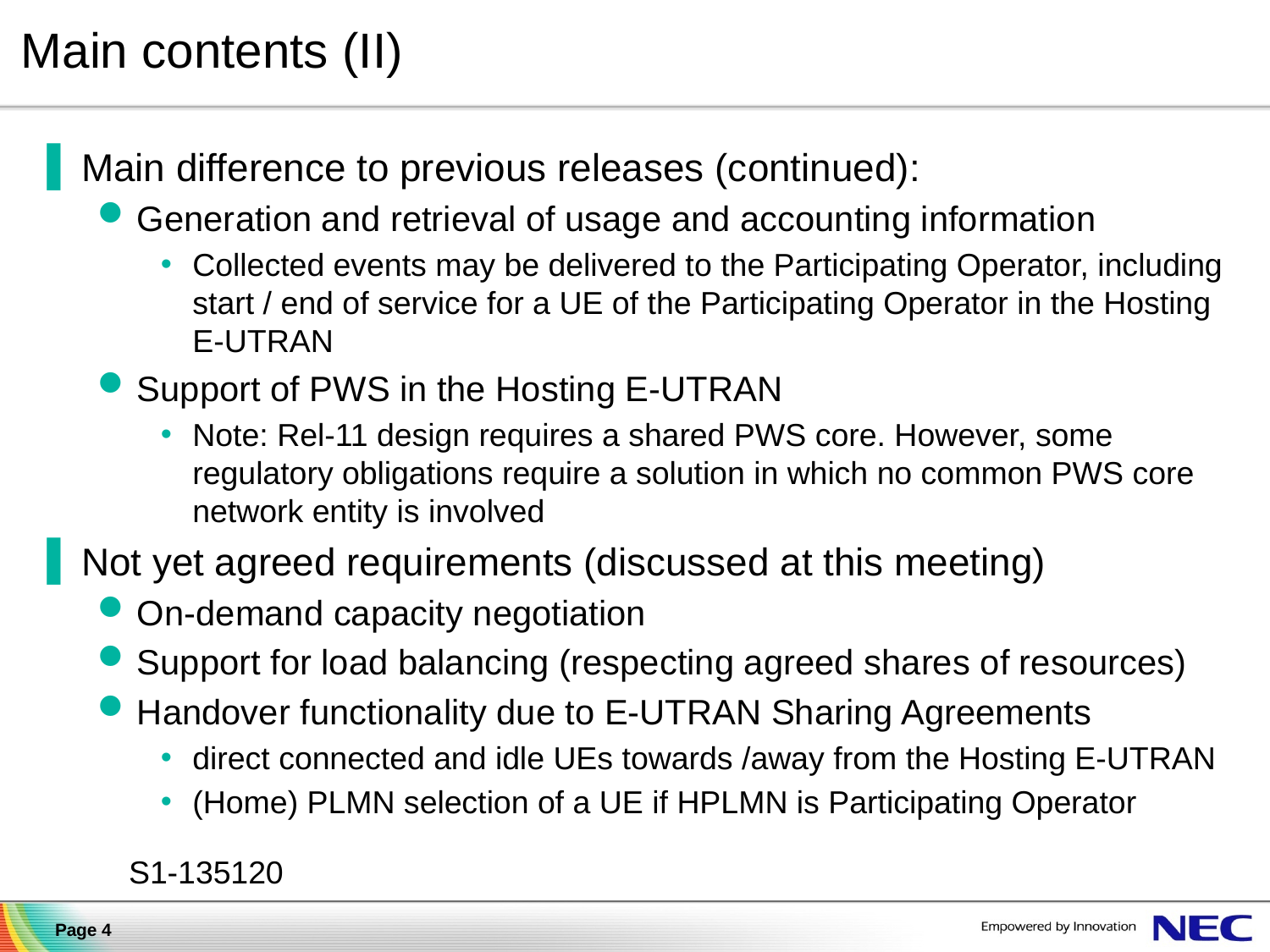

# Main contents (II)
Main difference to previous releases (continued):
Generation and retrieval of usage and accounting information
Collected events may be delivered to the Participating Operator, including  start / end of service for a UE of the Participating Operator in the Hosting E-UTRAN
Support of PWS in the Hosting E-UTRAN
Note: Rel-11 design requires a shared PWS core. However, some regulatory obligations require a solution in which no common PWS core network entity is involved
Not yet agreed requirements (discussed at this meeting)
On-demand capacity negotiation
Support for load balancing (respecting agreed shares of resources)
Handover functionality due to E-UTRAN Sharing Agreements
direct connected and idle UEs towards /away from the Hosting E-UTRAN
(Home) PLMN selection of a UE if HPLMN is Participating Operator

S1-135120
Page 4